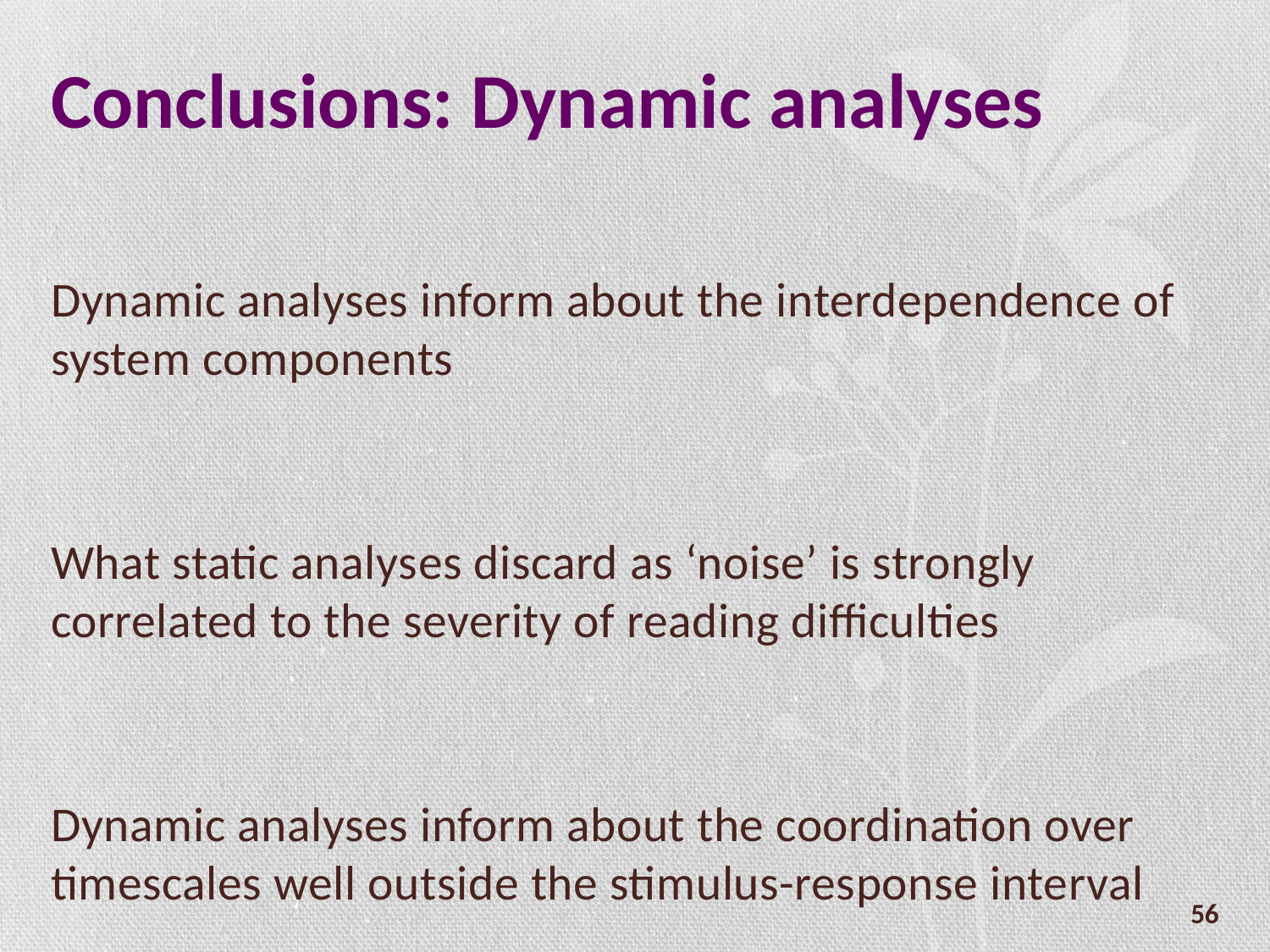

# Conclusions: Dynamic analyses
Dynamic analyses inform about the interdependence of system components

What static analyses discard as ‘noise’ is strongly correlated to the severity of reading difficulties

Dynamic analyses inform about the coordination over timescales well outside the stimulus-response interval

56